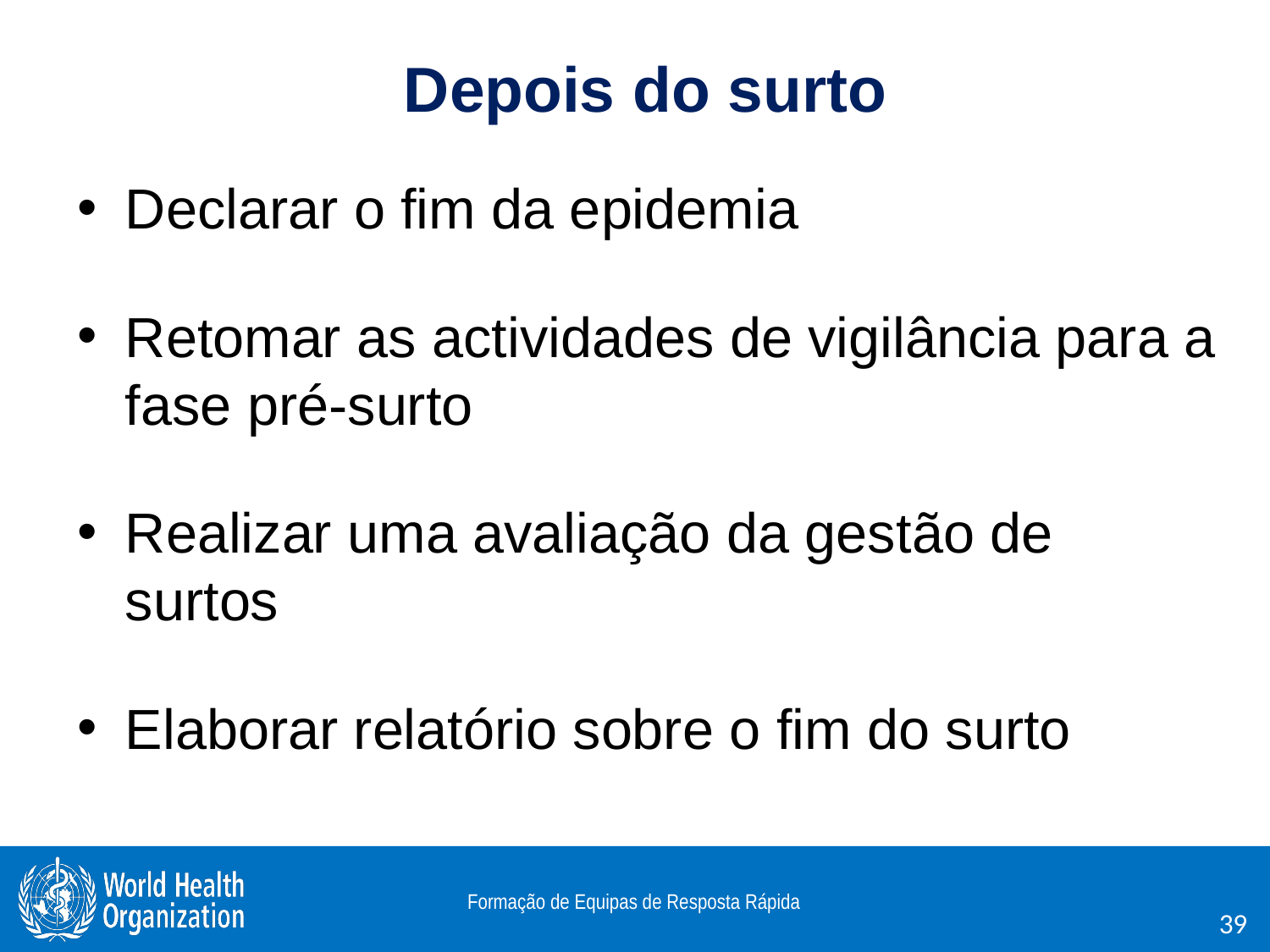

# Depois do surto
Declarar o fim da epidemia

Retomar as actividades de vigilância para a fase pré-surto

Realizar uma avaliação da gestão de surtos

Elaborar relatório sobre o fim do surto